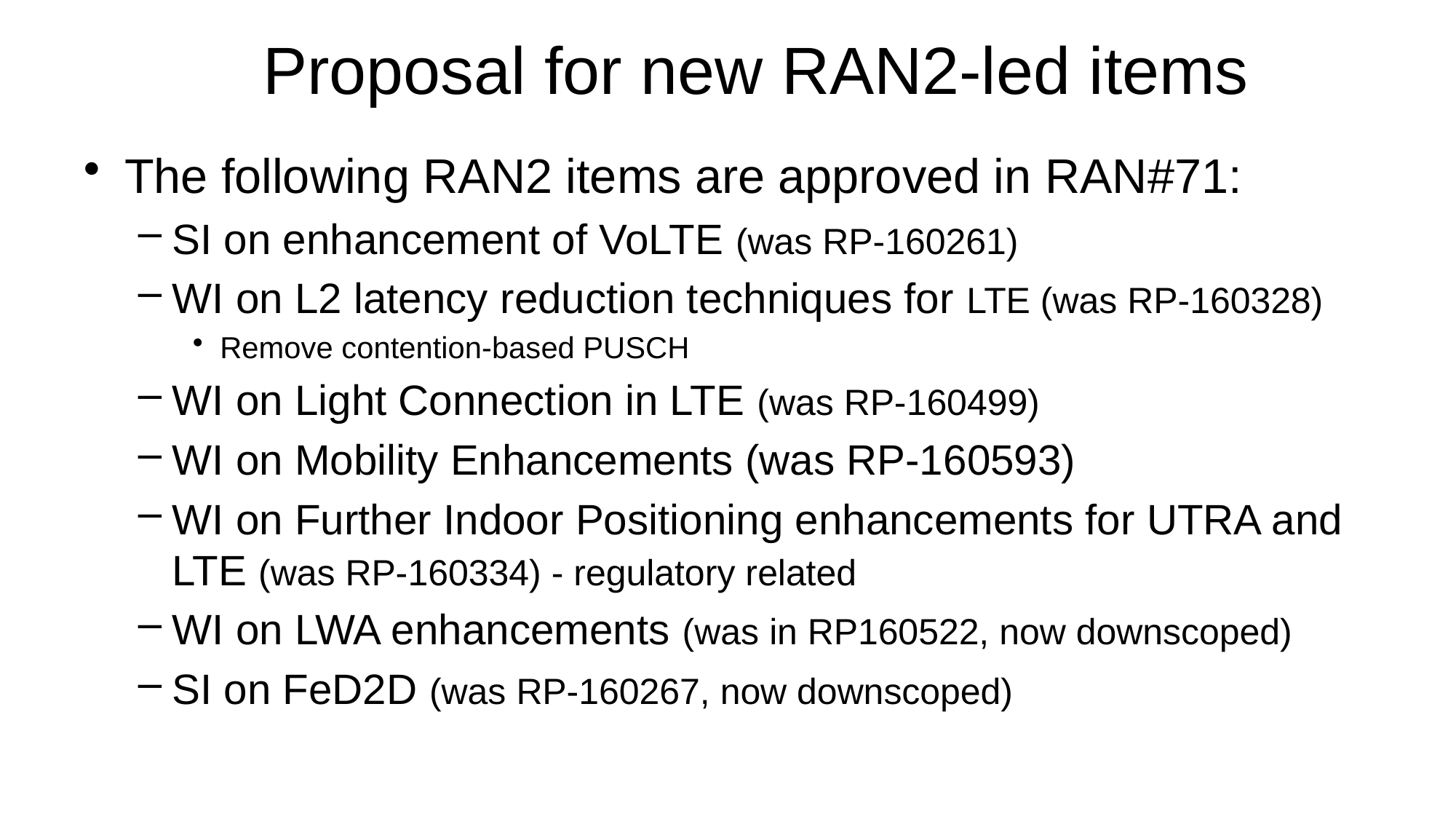

# Proposal for new RAN2-led items
The following RAN2 items are approved in RAN#71:
SI on enhancement of VoLTE (was RP-160261)
WI on L2 latency reduction techniques for LTE (was RP-160328)
Remove contention-based PUSCH
WI on Light Connection in LTE (was RP-160499)
WI on Mobility Enhancements (was RP-160593)
WI on Further Indoor Positioning enhancements for UTRA and LTE (was RP-160334) - regulatory related
WI on LWA enhancements (was in RP160522, now downscoped)
SI on FeD2D (was RP-160267, now downscoped)